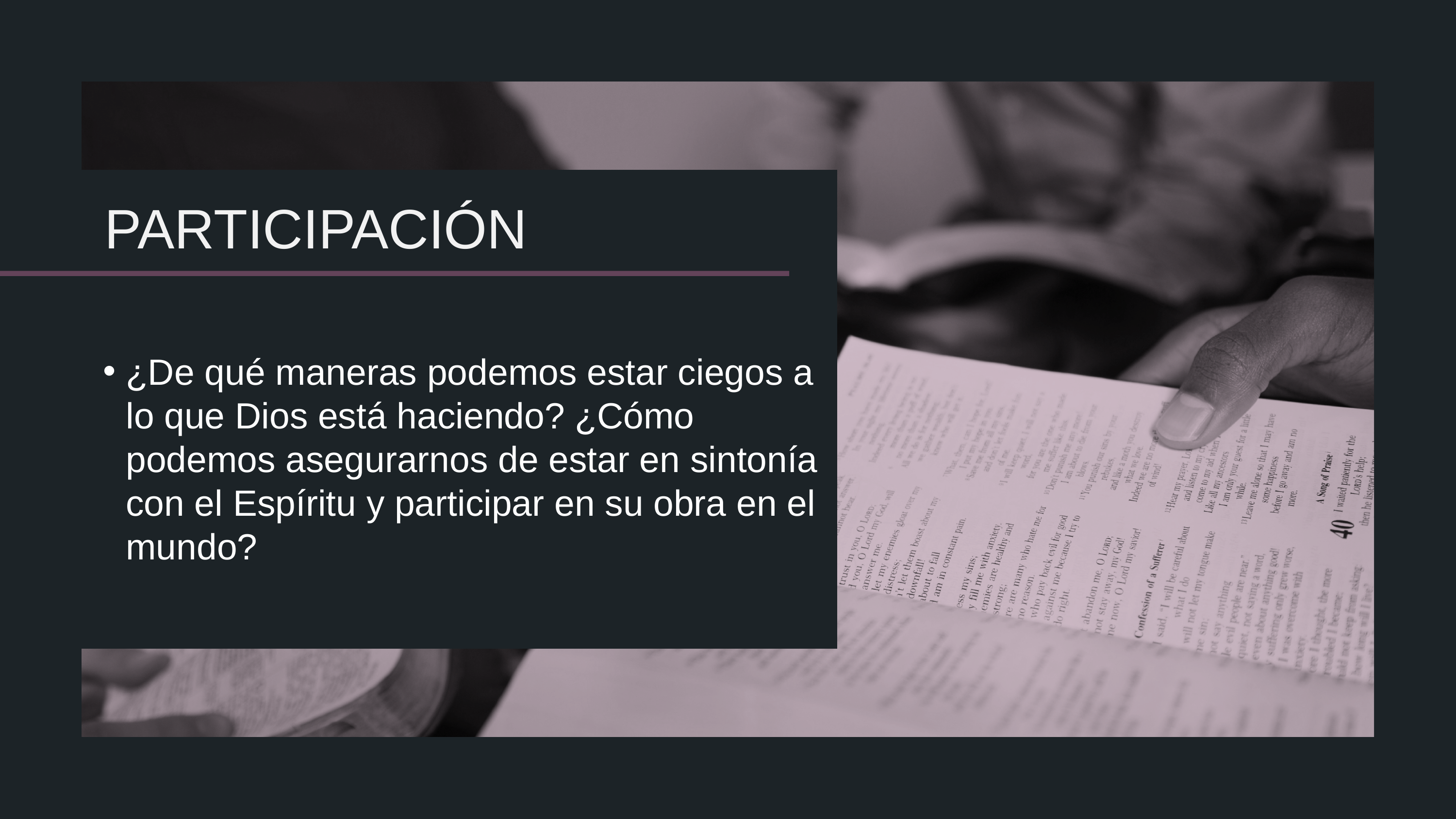

¿De qué maneras podemos estar ciegos a lo que Dios está haciendo? ¿Cómo podemos asegurarnos de estar en sintonía con el Espíritu y participar en su obra en el mundo?